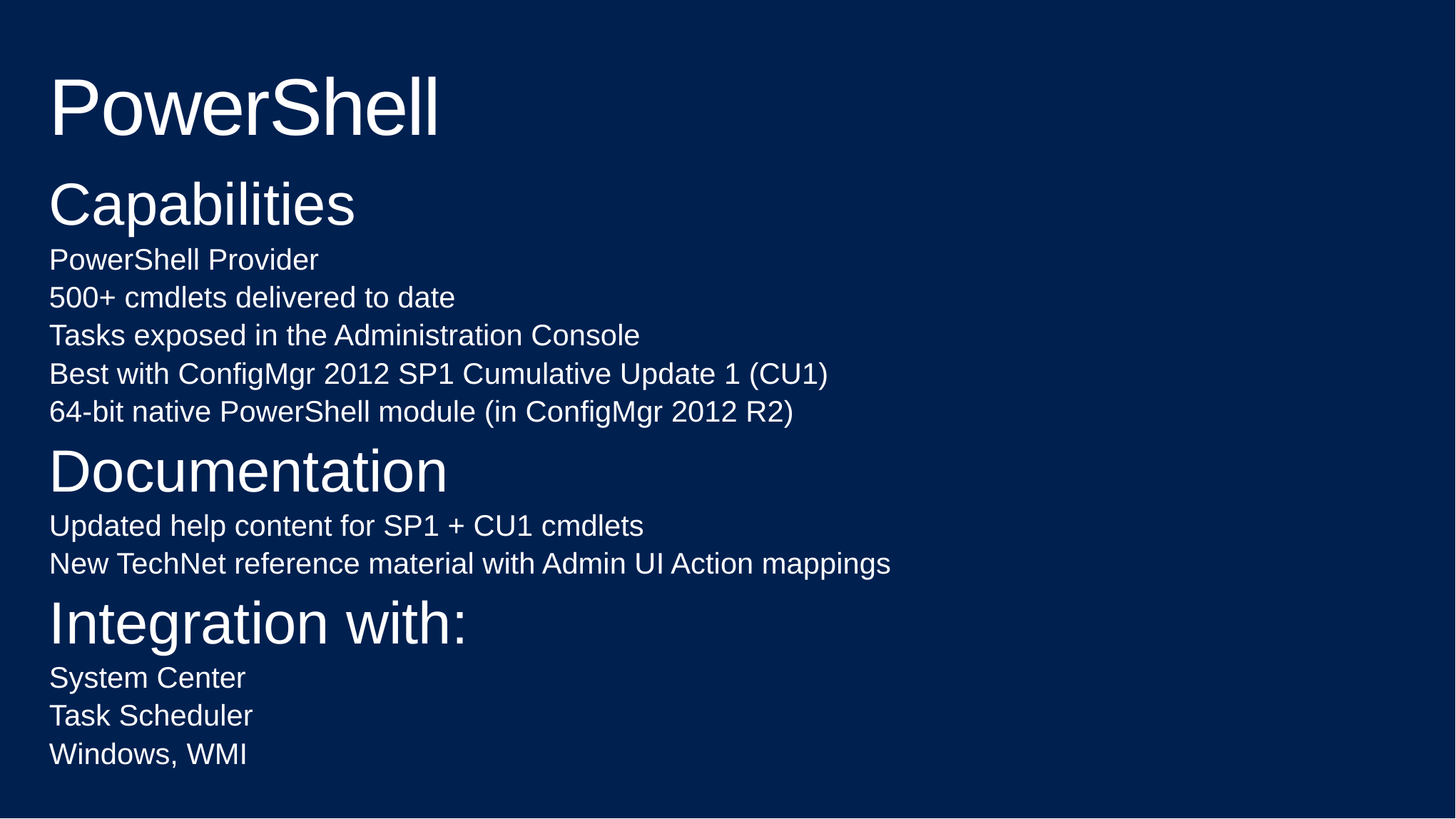

# PowerShell
Capabilities
PowerShell Provider
500+ cmdlets delivered to date
Tasks exposed in the Administration Console
Best with ConfigMgr 2012 SP1 Cumulative Update 1 (CU1)
64-bit native PowerShell module (in ConfigMgr 2012 R2)
Documentation
Updated help content for SP1 + CU1 cmdlets
New TechNet reference material with Admin UI Action mappings
Integration with:
System Center
Task Scheduler
Windows, WMI